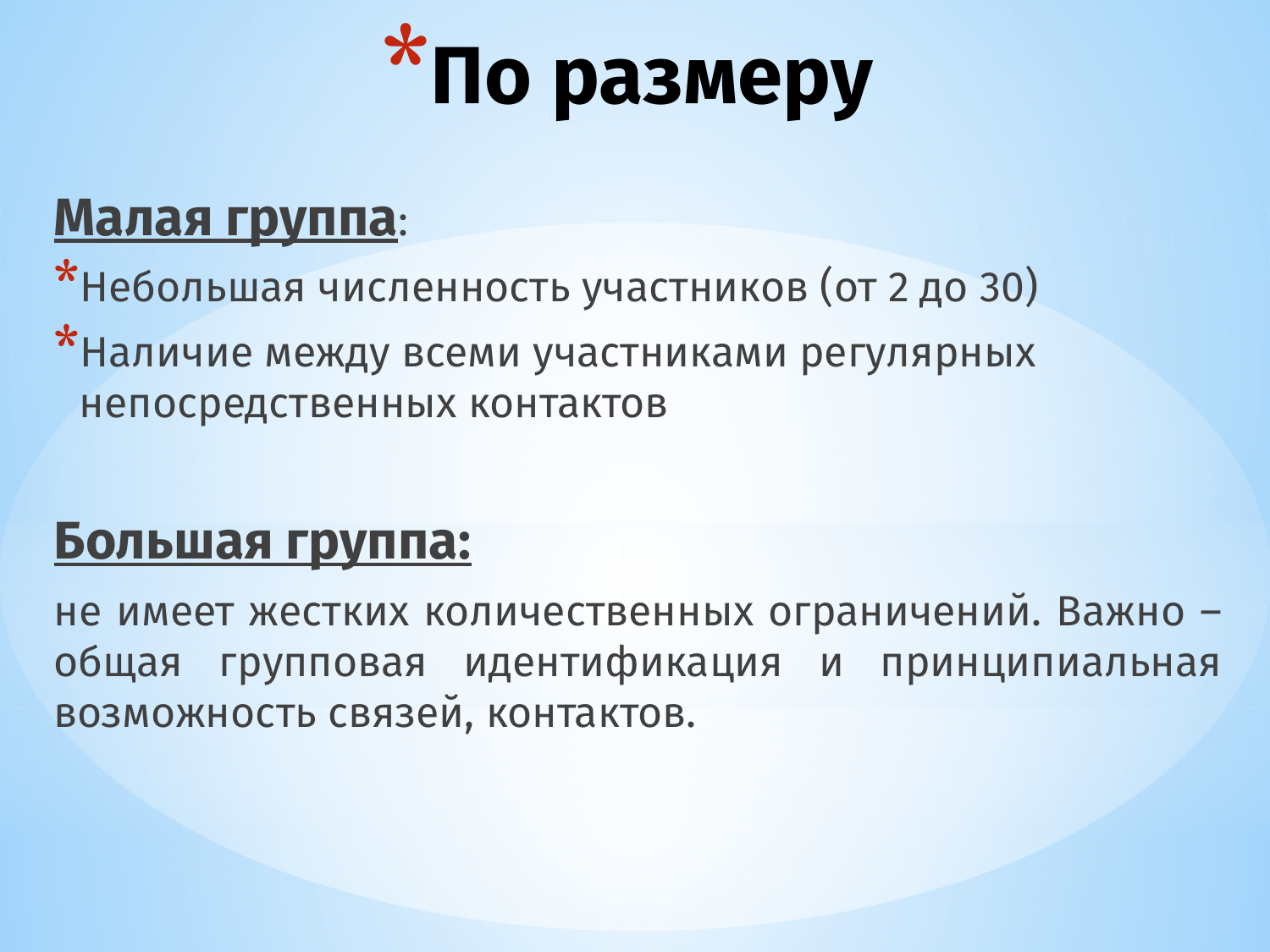

# По размеру
Малая группа:
Небольшая численность участников (от 2 до 30)
Наличие между всеми участниками регулярных непосредственных контактов

Большая группа:
не имеет жестких количественных ограничений. Важно – общая групповая идентификация и принципиальная возможность связей, контактов.